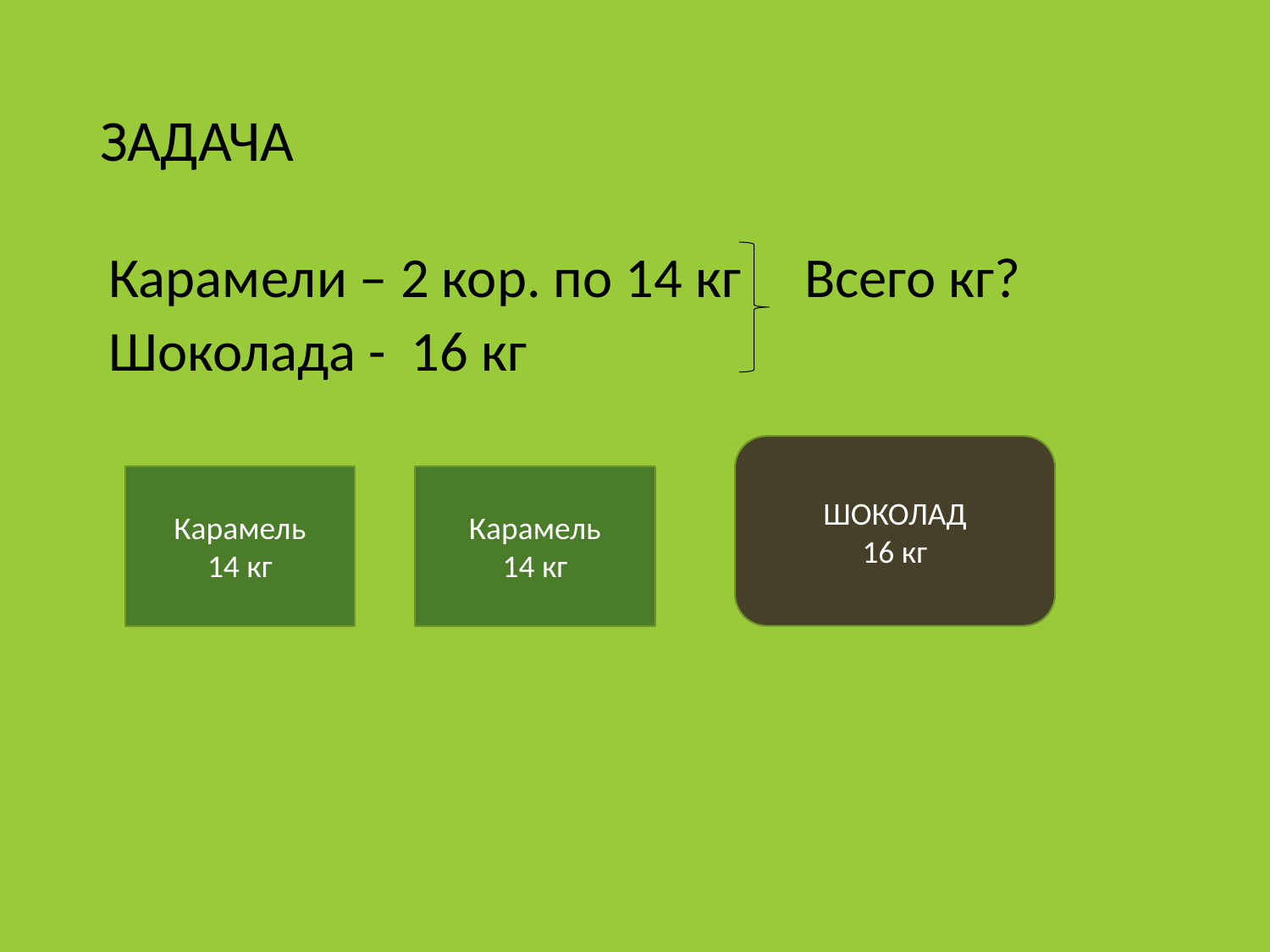

# ЗАДАЧА
      Карамели – 2 кор. по 14 кг     Всего кг?
    Шоколада -  16 кг

ШОКОЛАД
16 кг
Карамель
14 кг
Карамель
14 кг